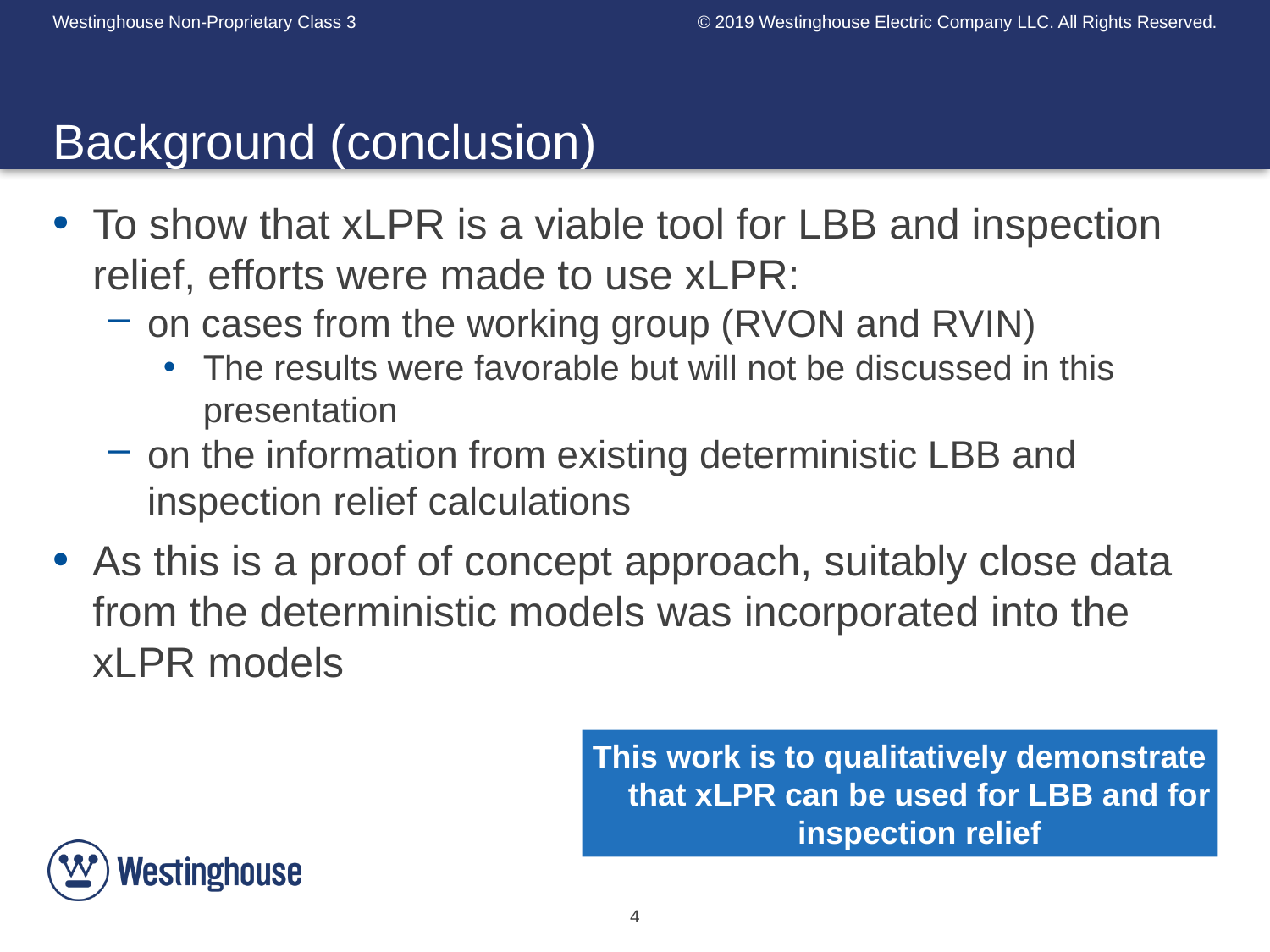

# Background (conclusion)
To show that xLPR is a viable tool for LBB and inspection relief, efforts were made to use xLPR:
on cases from the working group (RVON and RVIN)
The results were favorable but will not be discussed in this presentation
on the information from existing deterministic LBB and inspection relief calculations
As this is a proof of concept approach, suitably close data from the deterministic models was incorporated into the xLPR models

This work is to qualitatively demonstrate that xLPR can be used for LBB and for inspection relief